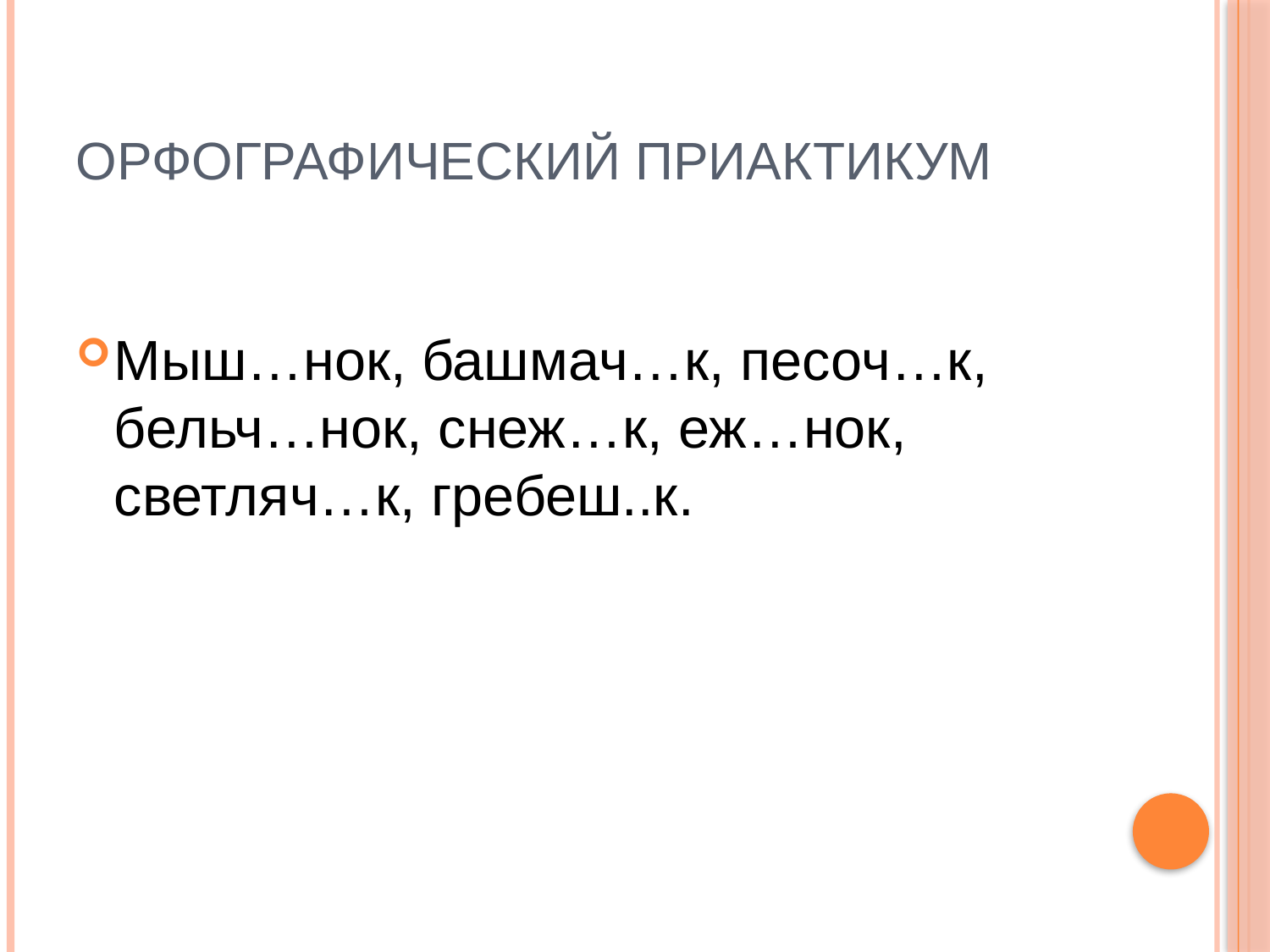

# Орфографический приактикум
Мыш…нок, башмач…к, песоч…к, бельч…нок, снеж…к, еж…нок, светляч…к, гребеш..к.